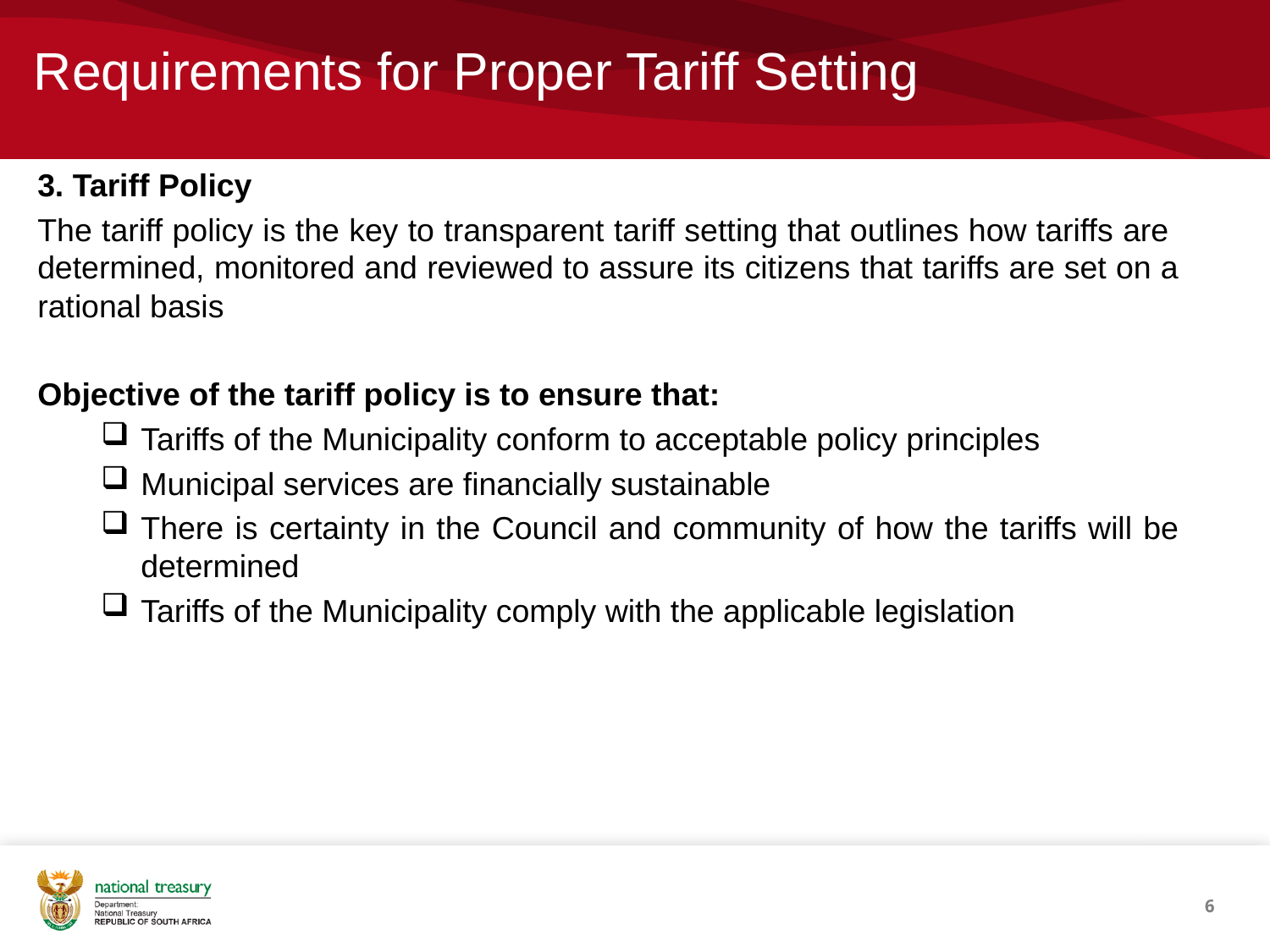

# Requirements for Proper Tariff Setting
3. Tariff Policy
The tariff policy is the key to transparent tariff setting that outlines how tariffs are  determined, monitored and reviewed to assure its citizens that tariffs are set on a rational basis

Objective of the tariff policy is to ensure that:
Tariffs of the Municipality conform to acceptable policy principles
Municipal services are financially sustainable
There is certainty in the Council and community of how the tariffs will be determined
Tariffs of the Municipality comply with the applicable legislation

6